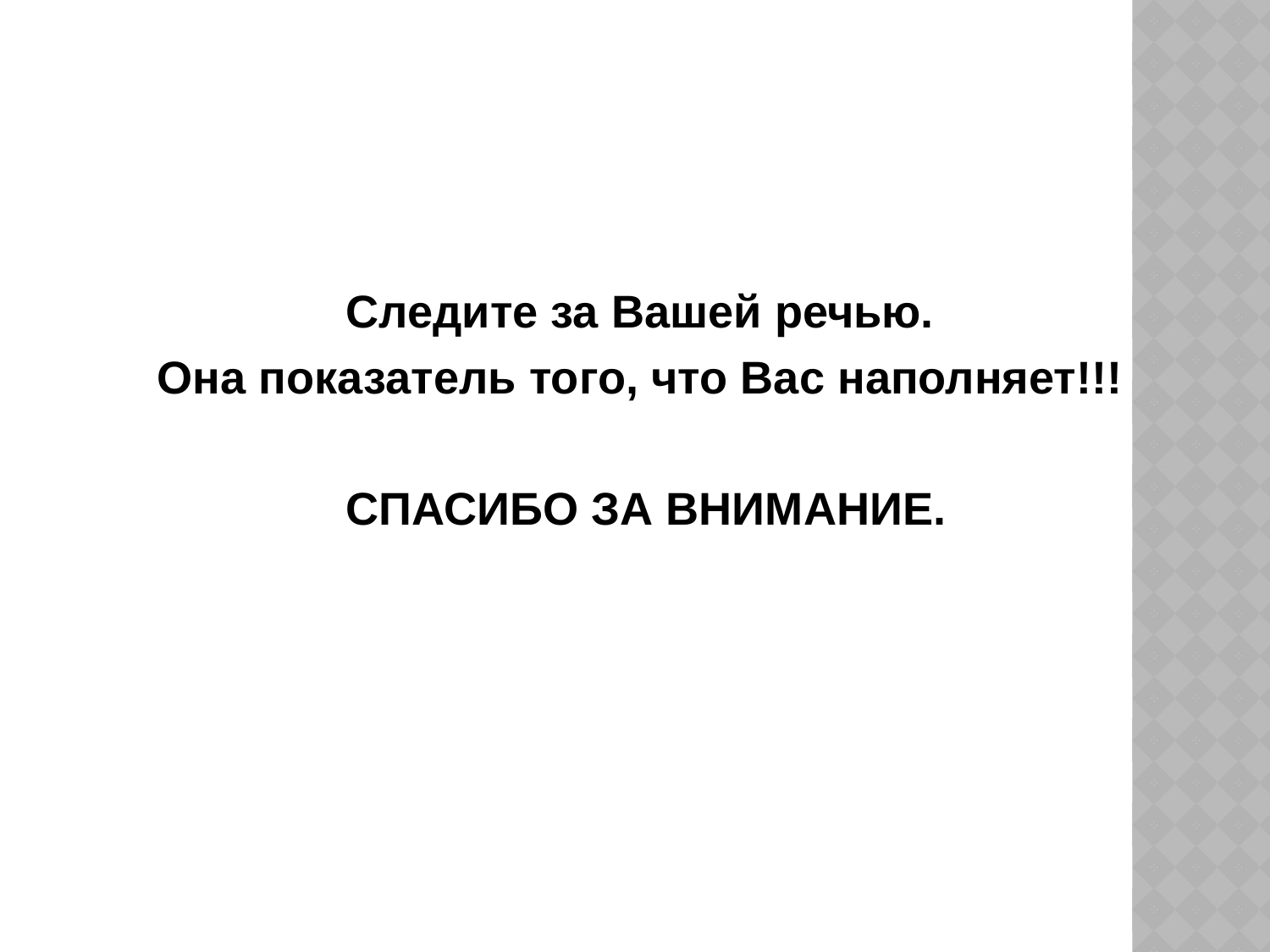

Следите за Вашей речью.
Она показатель того, что Вас наполняет!!!

СПАСИБО ЗА ВНИМАНИЕ.